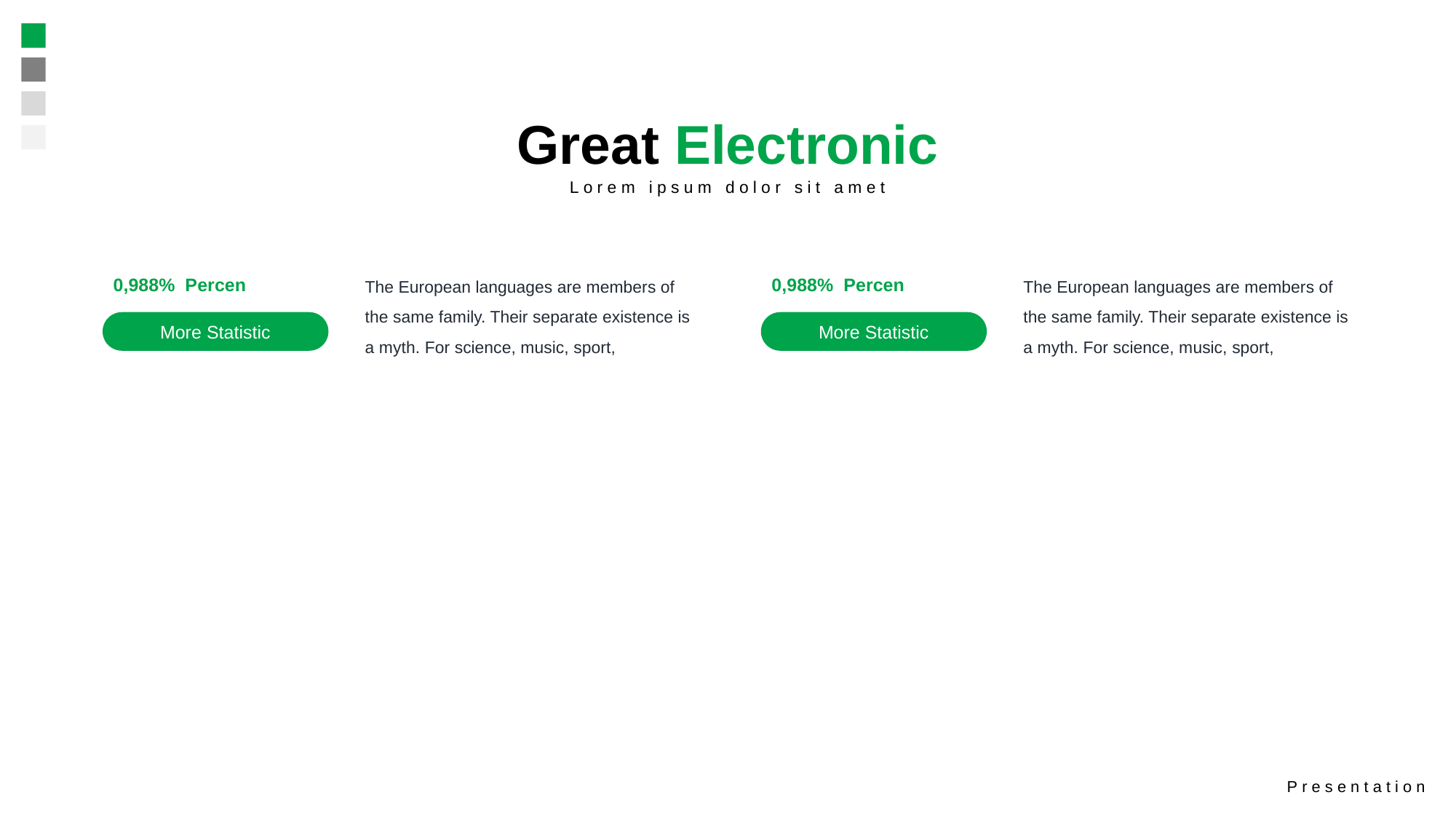

Great Electronic
Lorem ipsum dolor sit amet
The European languages are members of the same family. Their separate existence is a myth. For science, music, sport,
The European languages are members of the same family. Their separate existence is a myth. For science, music, sport,
0,988%  Percen
0,988%  Percen
More Statistic
More Statistic

2020 Presentation